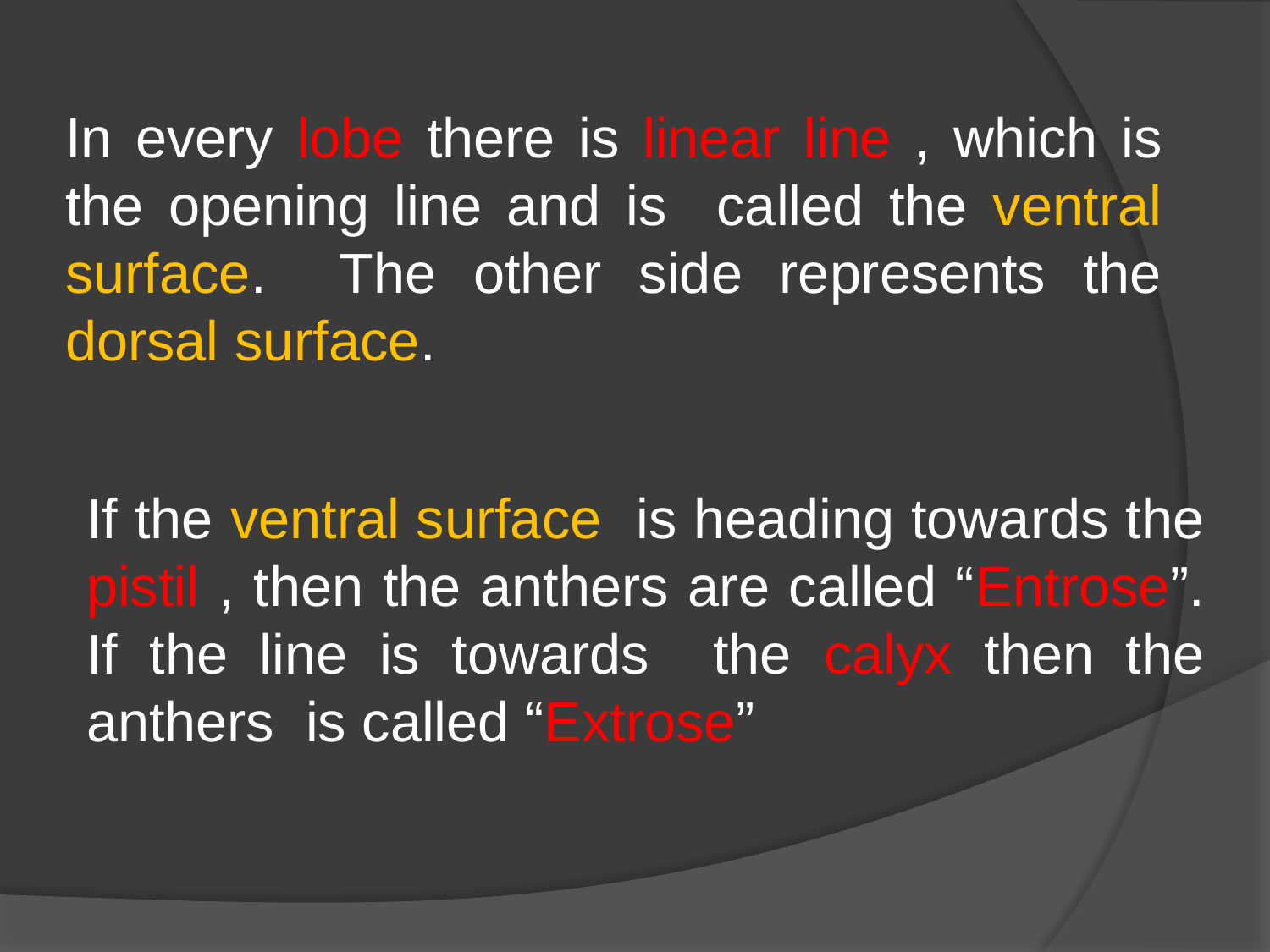

In every lobe there is linear line , which is the opening line and is  called the ventral surface.  The other side represents the dorsal surface.
If the ventral surface  is heading towards the pistil , then the anthers are called “Entrose”. If the line is towards  the calyx then the anthers  is called “Extrose”